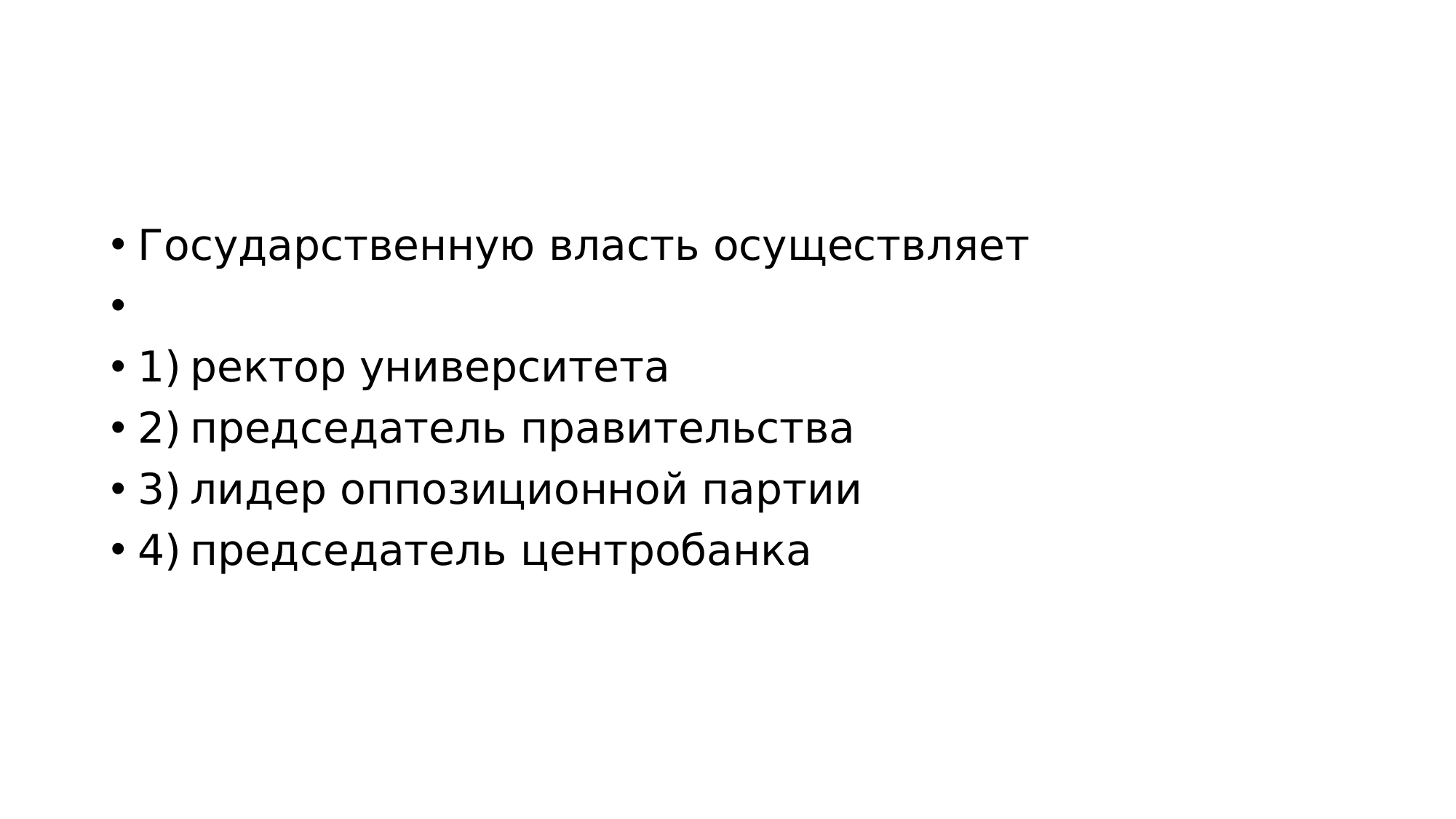

#
Государственную власть осуществляет

1) ректор университета
2) председатель правительства
3) лидер оппозиционной партии
4) председатель центробанка